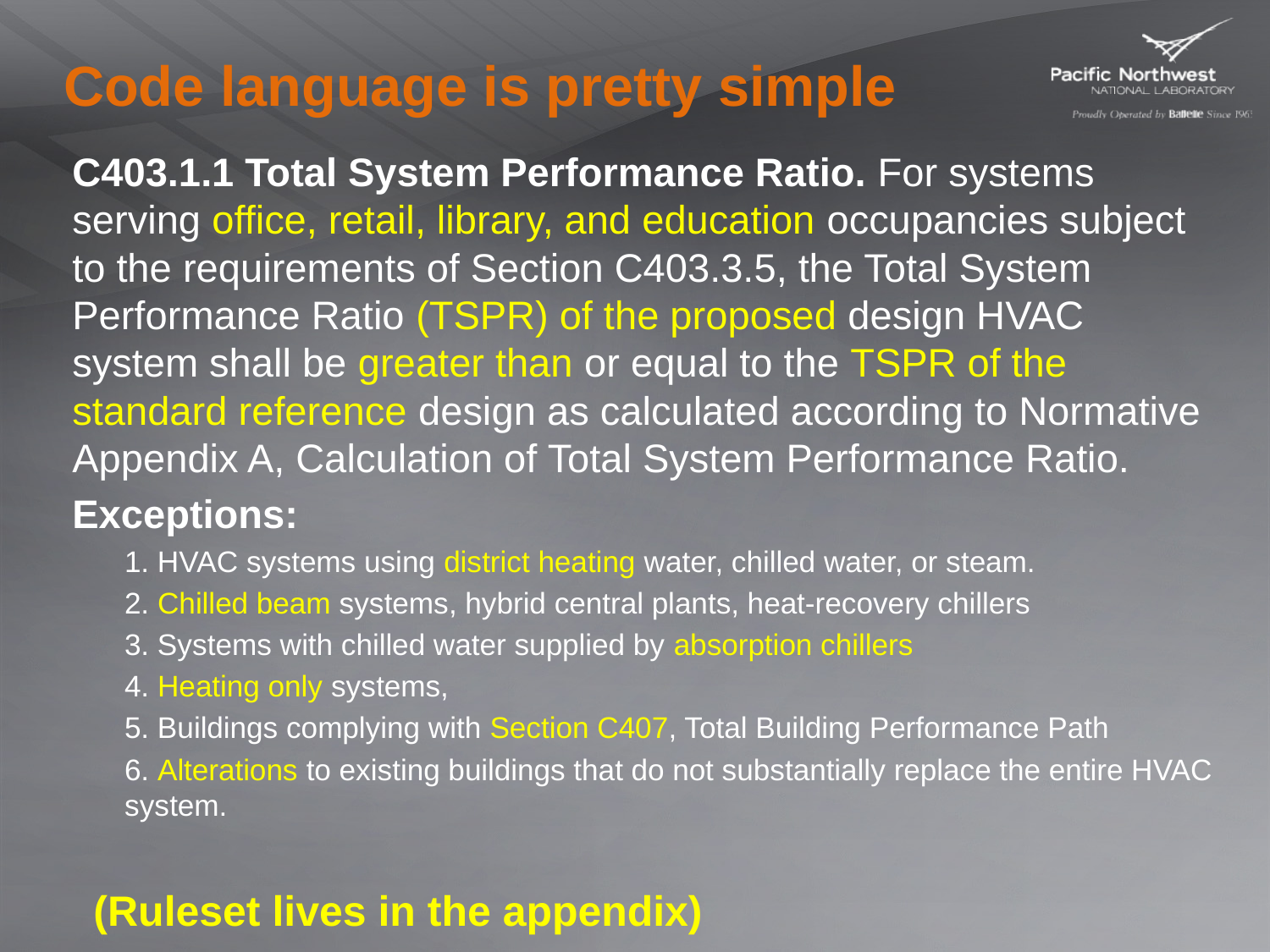

# Code language is pretty simple
C403.1.1 Total System Performance Ratio. For systems serving office, retail, library, and education occupancies subject to the requirements of Section C403.3.5, the Total System Performance Ratio (TSPR) of the proposed design HVAC system shall be greater than or equal to the TSPR of the standard reference design as calculated according to Normative Appendix A, Calculation of Total System Performance Ratio.
Exceptions:
1. HVAC systems using district heating water, chilled water, or steam.
2. Chilled beam systems, hybrid central plants, heat-recovery chillers
3. Systems with chilled water supplied by absorption chillers
4. Heating only systems,
5. Buildings complying with Section C407, Total Building Performance Path
6. Alterations to existing buildings that do not substantially replace the entire HVAC system.

(Ruleset lives in the appendix)